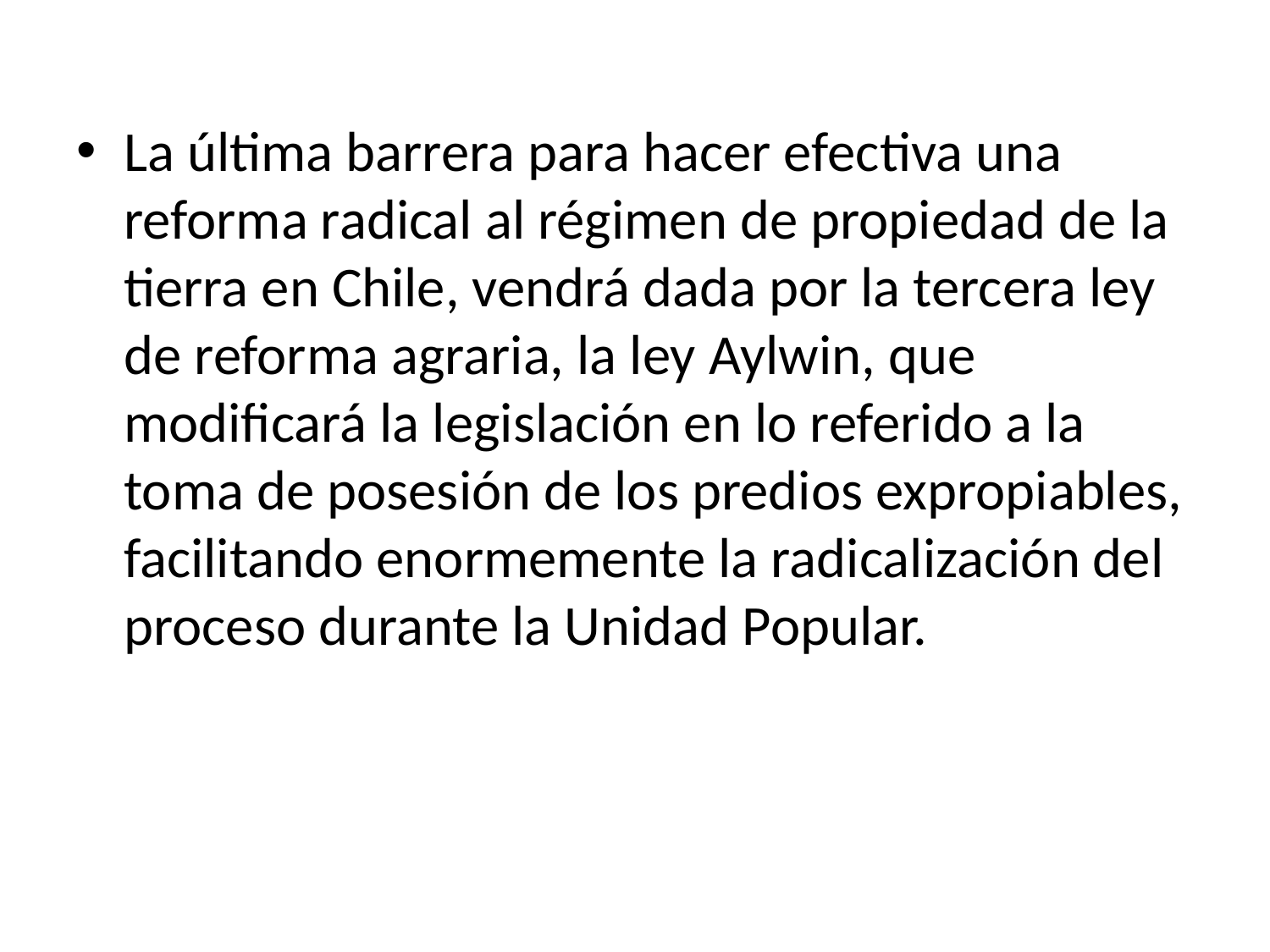

La última barrera para hacer efectiva una reforma radical al régimen de propiedad de la tierra en Chile, vendrá dada por la tercera ley de reforma agraria, la ley Aylwin, que modificará la legislación en lo referido a la toma de posesión de los predios expropiables, facilitando enormemente la radicalización del proceso durante la Unidad Popular.